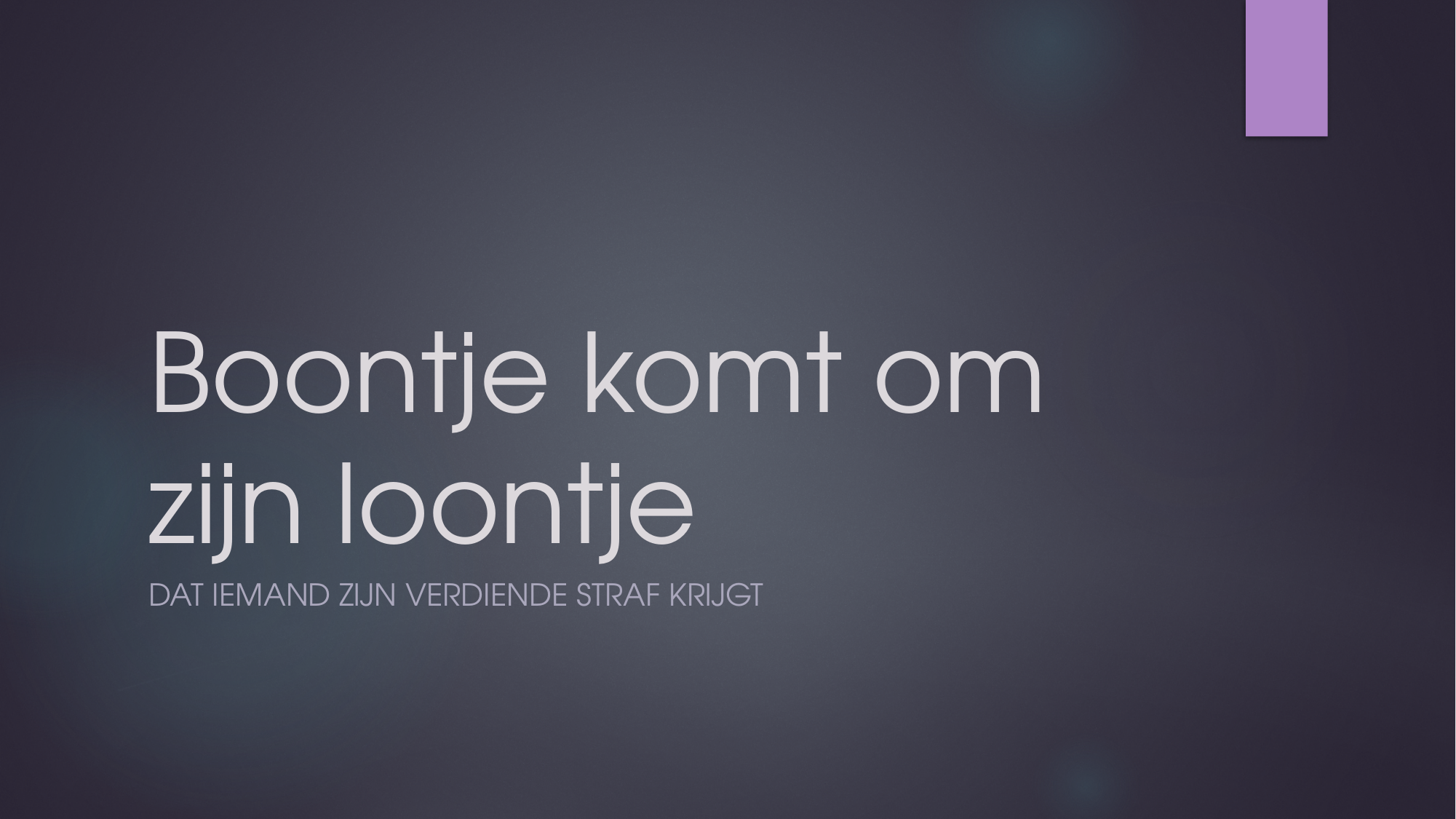

# Boontje komt om zijn loontje
dat iemand zijn verdiende straf krijgt